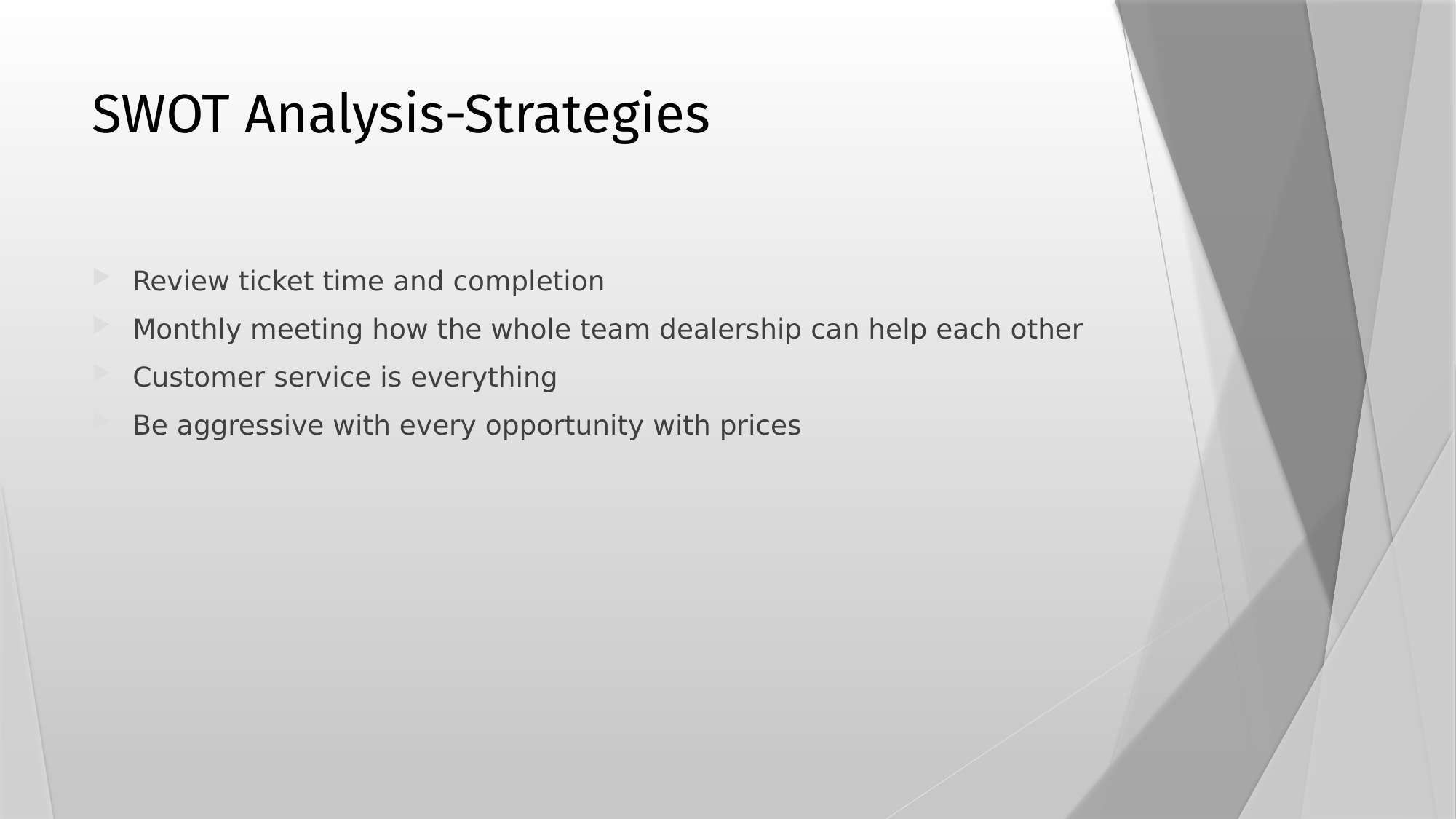

# SWOT Analysis-Strategies
Review ticket time and completion
Monthly meeting how the whole team dealership can help each other
Customer service is everything
Be aggressive with every opportunity with prices